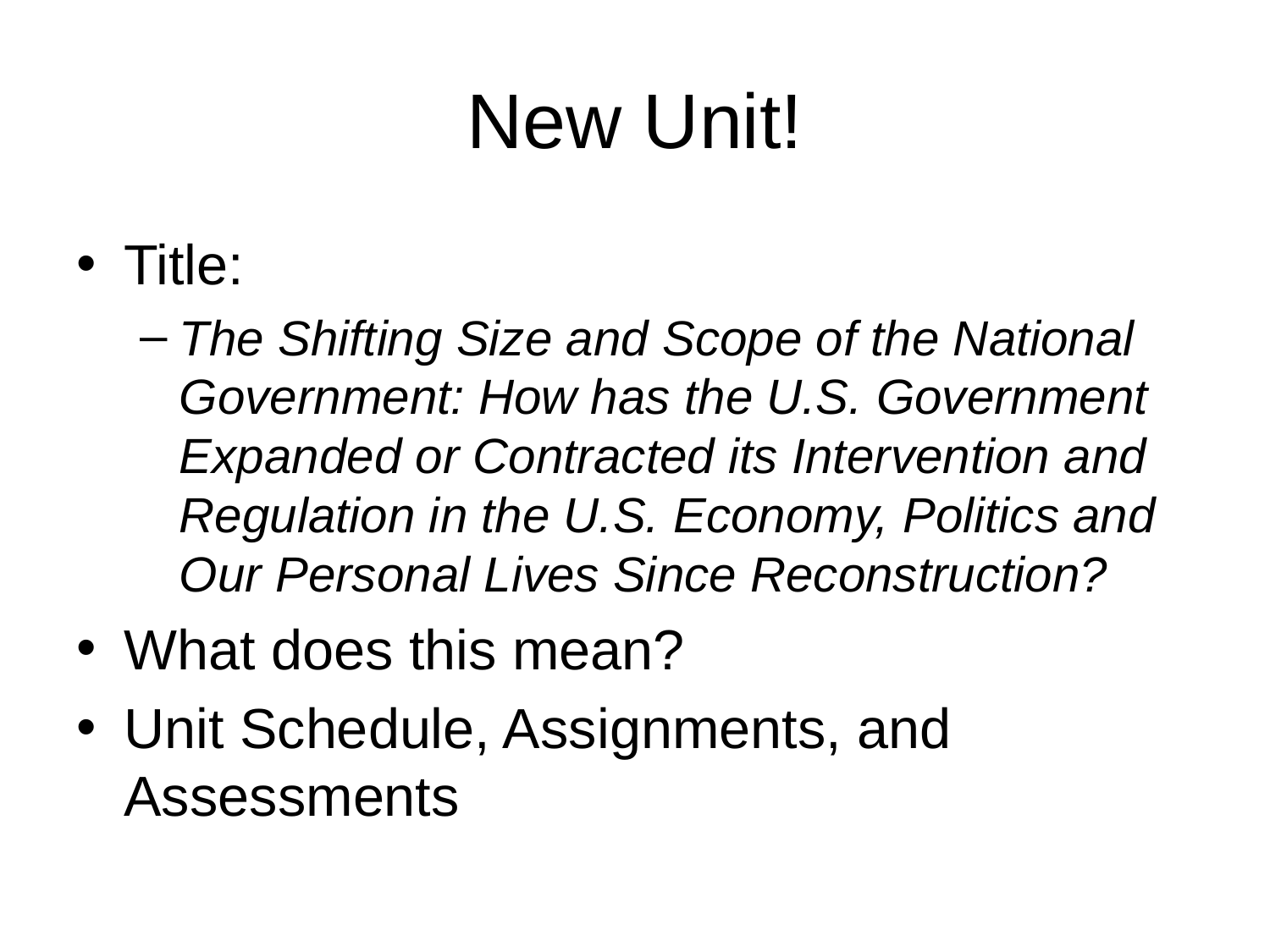

# New Unit!
Title:
The Shifting Size and Scope of the National Government: How has the U.S. Government Expanded or Contracted its Intervention and Regulation in the U.S. Economy, Politics and Our Personal Lives Since Reconstruction?
What does this mean?
Unit Schedule, Assignments, and Assessments